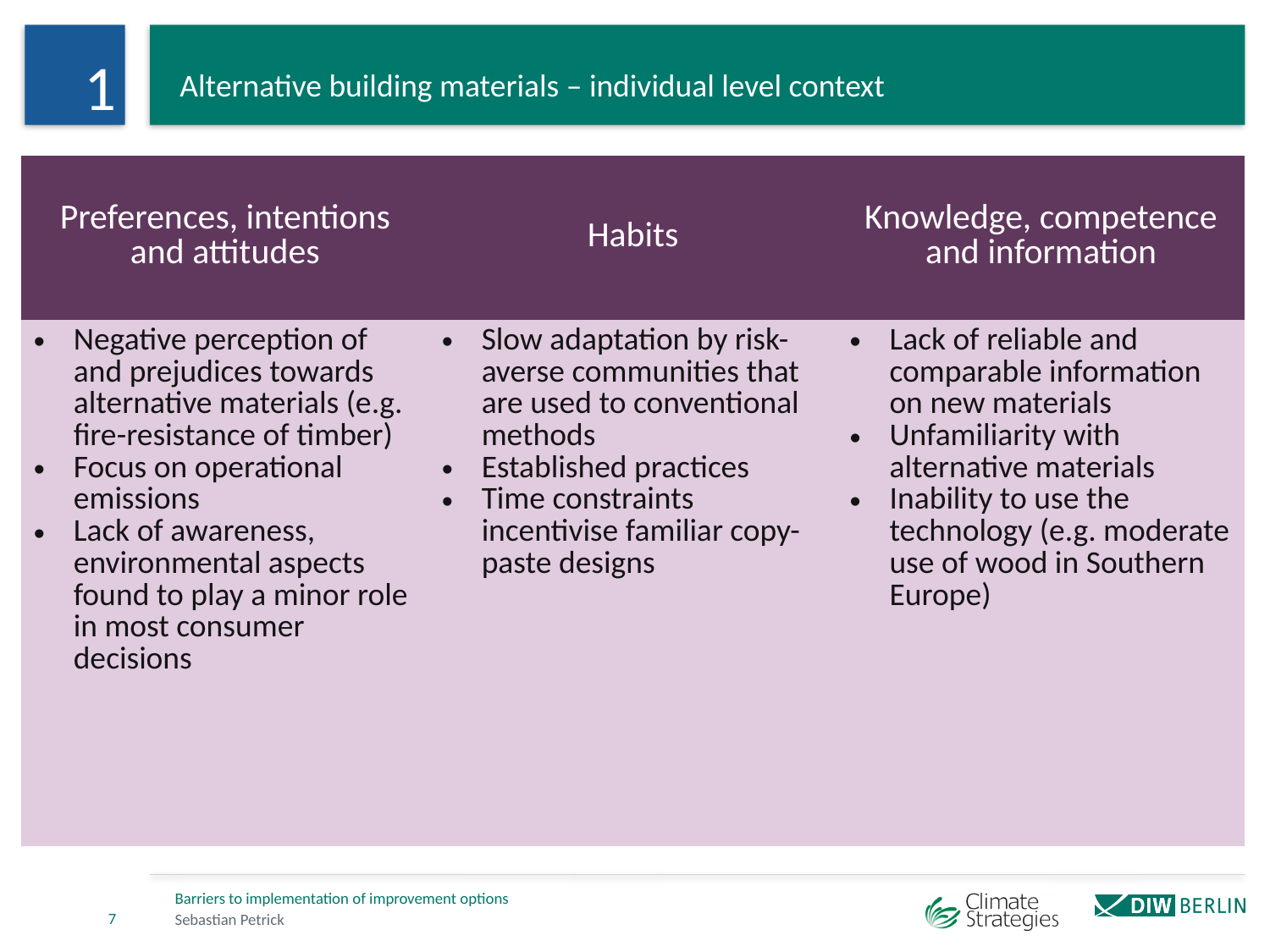

1
Alternative building materials – individual level context
| Preferences, intentions and attitudes | Habits | Knowledge, competence and information |
| --- | --- | --- |
| Negative perception of and prejudices towards alternative materials (e.g. fire-resistance of timber) Focus on operational emissions Lack of awareness, environmental aspects found to play a minor role in most consumer decisions | Slow adaptation by risk-averse communities that are used to conventional methods Established practices Time constraints incentivise familiar copy-paste designs | Lack of reliable and comparable information on new materials Unfamiliarity with alternative materials Inability to use the technology (e.g. moderate use of wood in Southern Europe) |

Barriers to implementation of improvement options
7
Sebastian Petrick